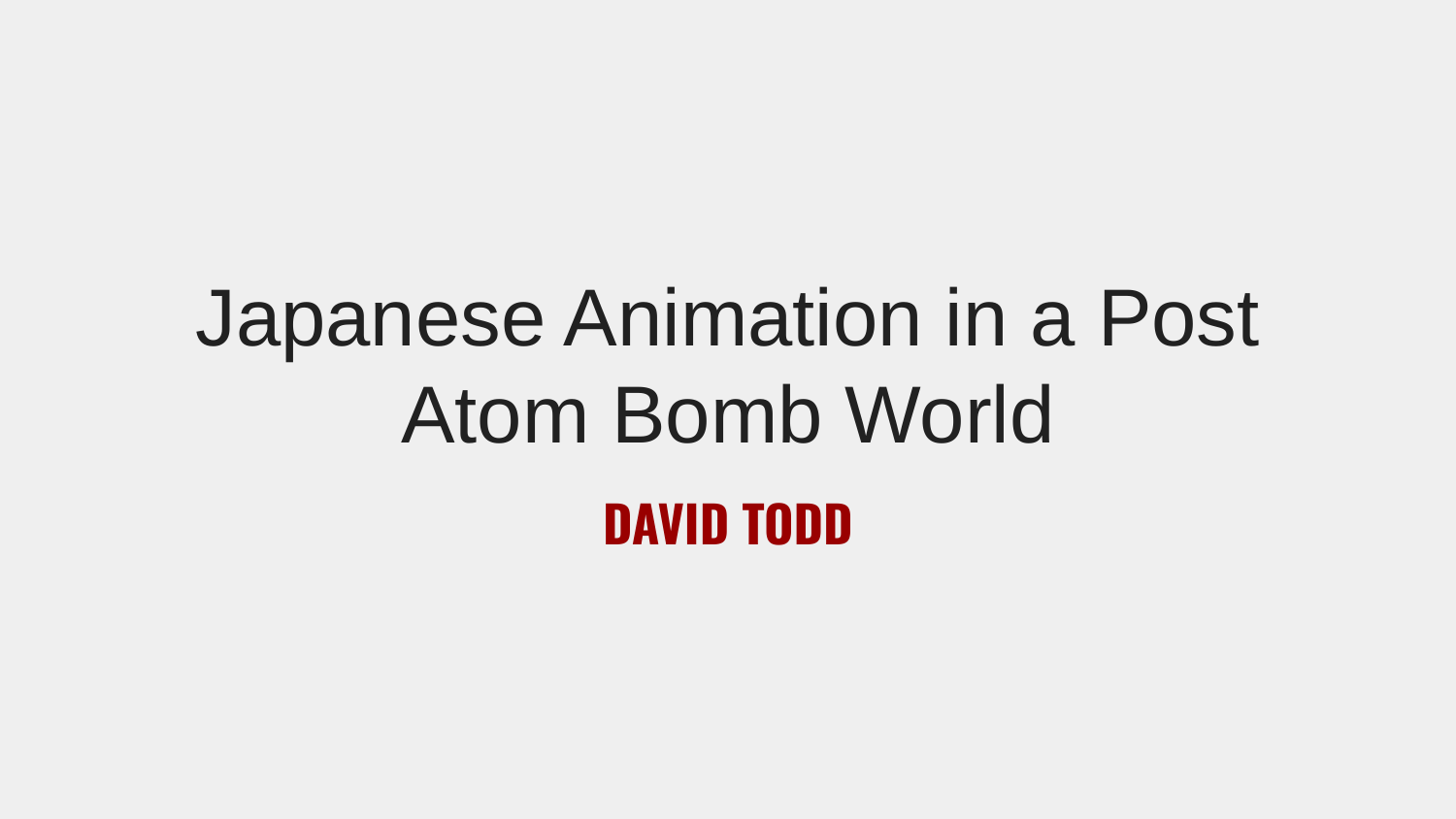

# Japanese Animation in a Post Atom Bomb World
DAVID TODD